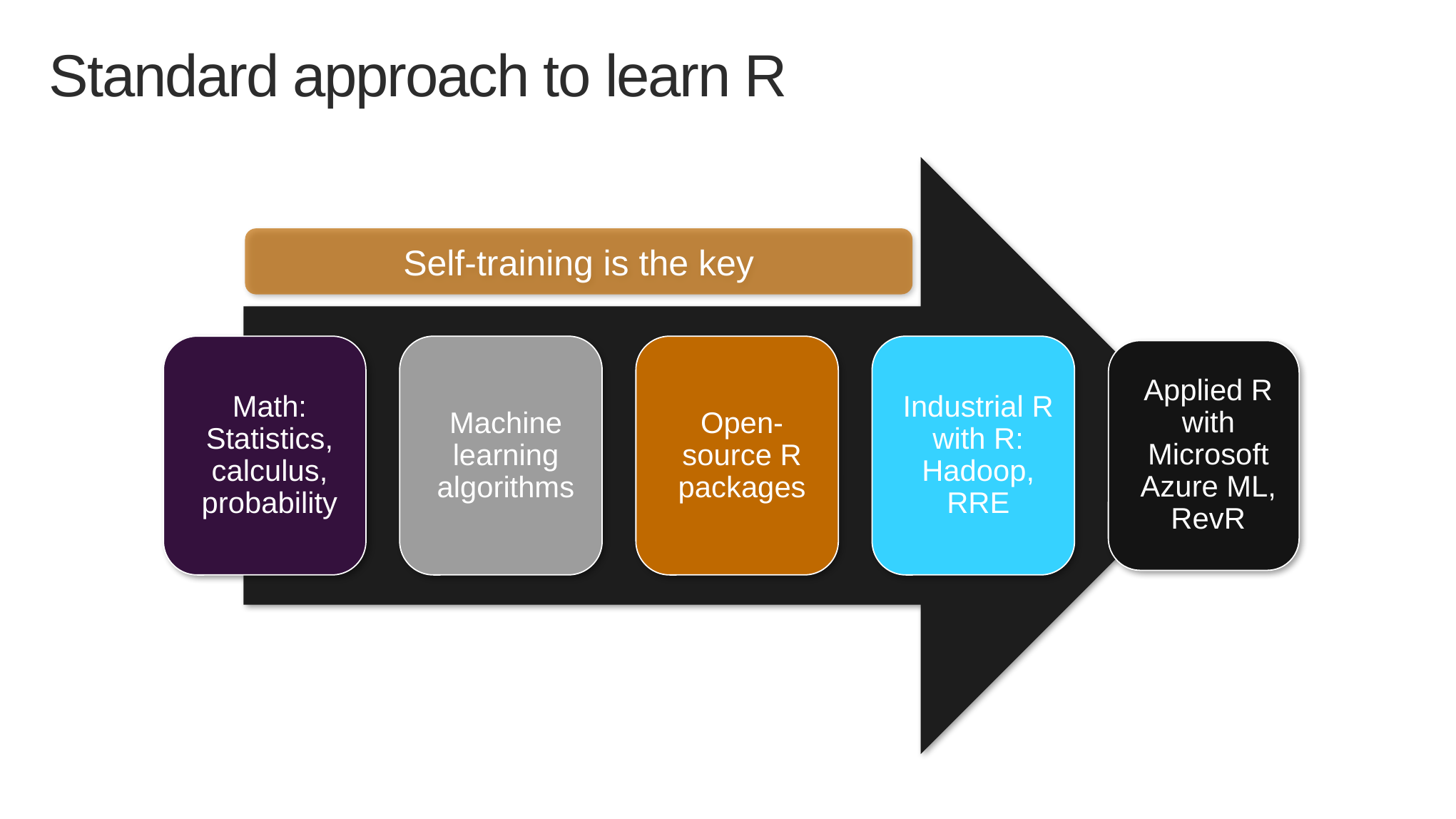

# Standard approach to learn R
Math: Statistics, calculus, probability
Machine learning algorithms
Open-source R packages
Industrial R with R: Hadoop, RRE
Applied R with Microsoft Azure ML, RevR
Self-training is the key